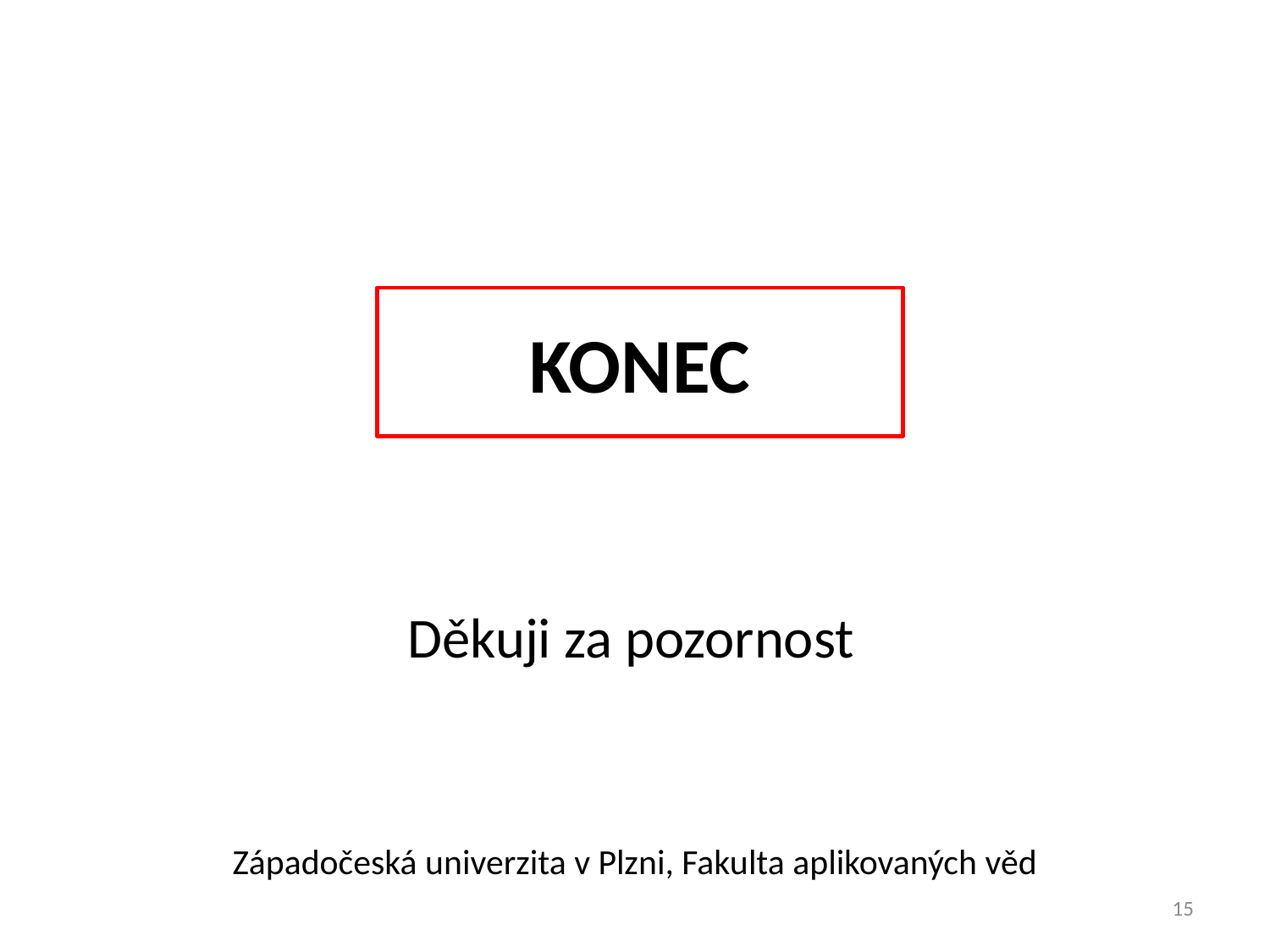

KONEC
Děkuji za pozornost
Západočeská univerzita v Plzni, Fakulta aplikovaných věd

15